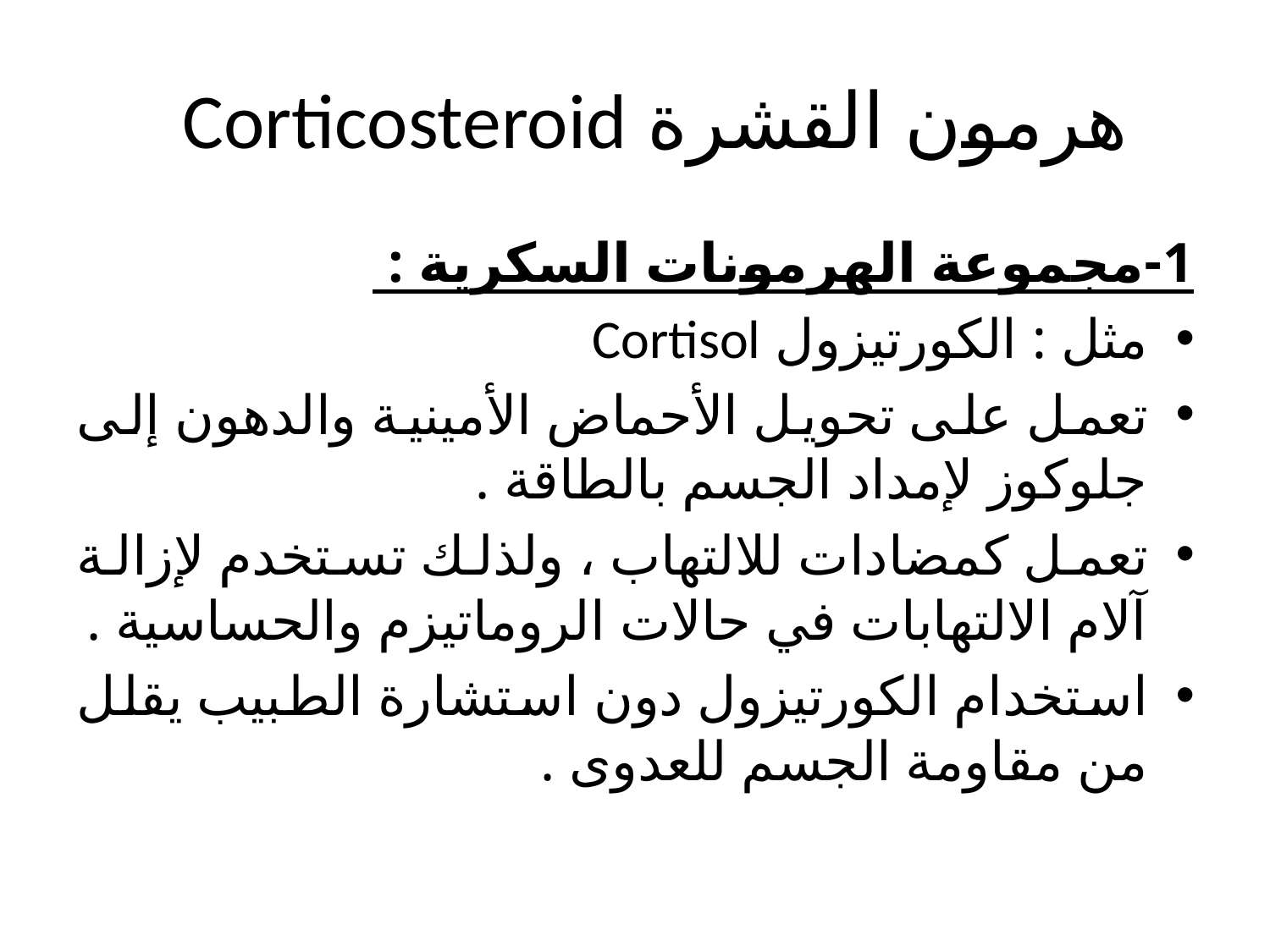

# هرمون القشرة Corticosteroid
1-مجموعة الهرمونات السكرية :
مثل : الكورتيزول Cortisol
تعمل على تحويل الأحماض الأمينية والدهون إلى جلوكوز لإمداد الجسم بالطاقة .
تعمل كمضادات للالتهاب ، ولذلك تستخدم لإزالة آلام الالتهابات في حالات الروماتيزم والحساسية .
استخدام الكورتيزول دون استشارة الطبيب يقلل من مقاومة الجسم للعدوى .